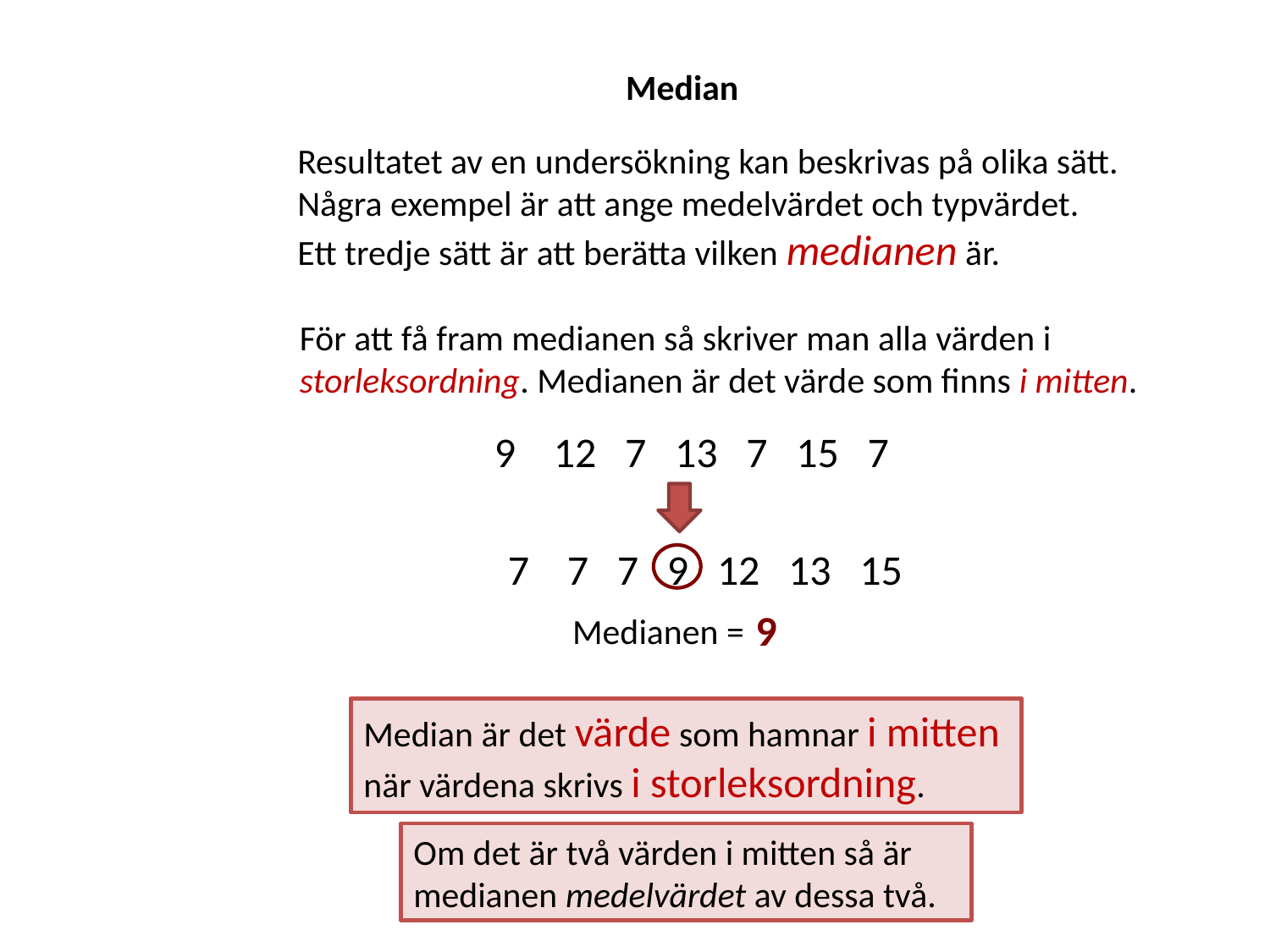

Median
Resultatet av en undersökning kan beskrivas på olika sätt. Några exempel är att ange medelvärdet och typvärdet.
Ett tredje sätt är att berätta vilken medianen är.
För att få fram medianen så skriver man alla värden i storleksordning. Medianen är det värde som finns i mitten.
9    12   7   13   7   15   7

7    7   7   9   12   13   15

9
Medianen =
Median är det värde som hamnar i mitten
när värdena skrivs i storleksordning.
Om det är två värden i mitten så är medianen medelvärdet av dessa två.